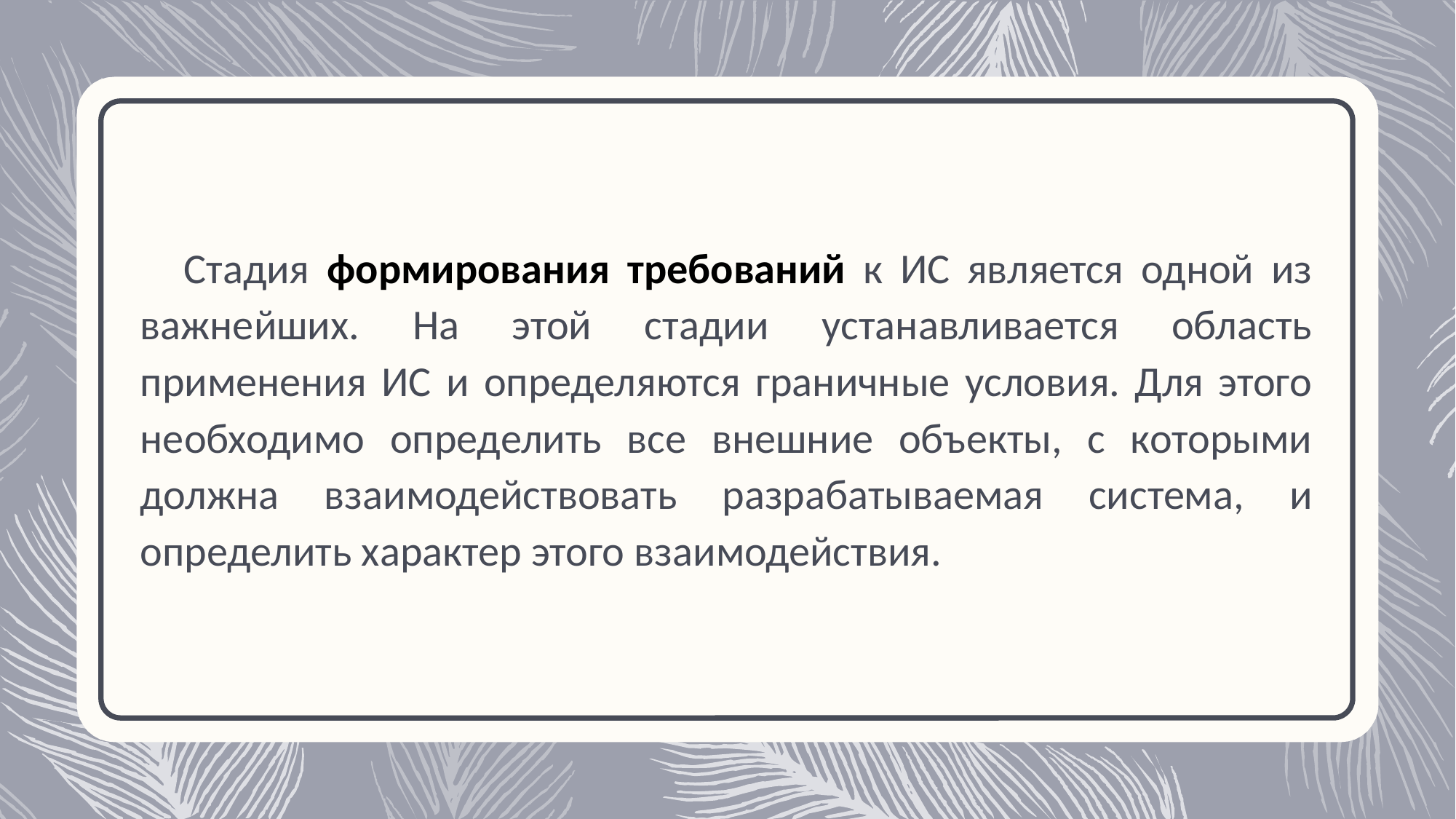

Стадия формирования требований к ИС является одной из важнейших. На этой стадии устанавливается область применения ИС и определяются граничные условия. Для этого необходимо определить все внешние объекты, с которыми должна взаимодействовать разрабатываемая система, и определить характер этого взаимодействия.